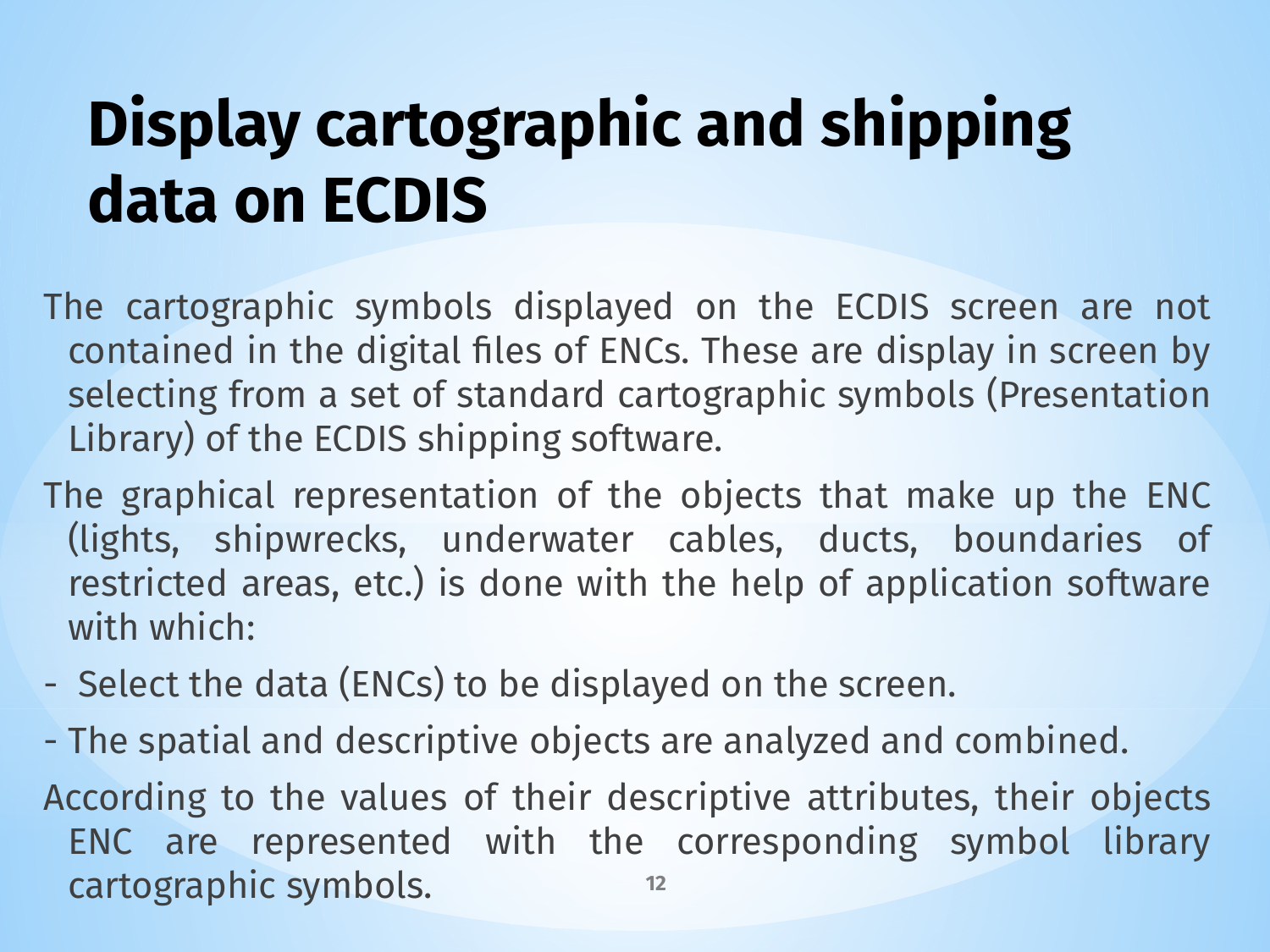

# Display cartographic and shipping data on ECDIS
The cartographic symbols displayed on the ECDIS screen are not contained in the digital files of ENCs. These are display in screen by selecting from a set of standard cartographic symbols (Presentation Library) of the ECDIS shipping software.
The graphical representation of the objects that make up the ENC (lights, shipwrecks, underwater cables, ducts, boundaries of restricted areas, etc.) is done with the help of application software with which:
-  Select the data (ENCs) to be displayed on the screen.
- The spatial and descriptive objects are analyzed and combined.
According to the values ​​of their descriptive attributes, their objects ENC are represented with the corresponding symbol library cartographic symbols.
12